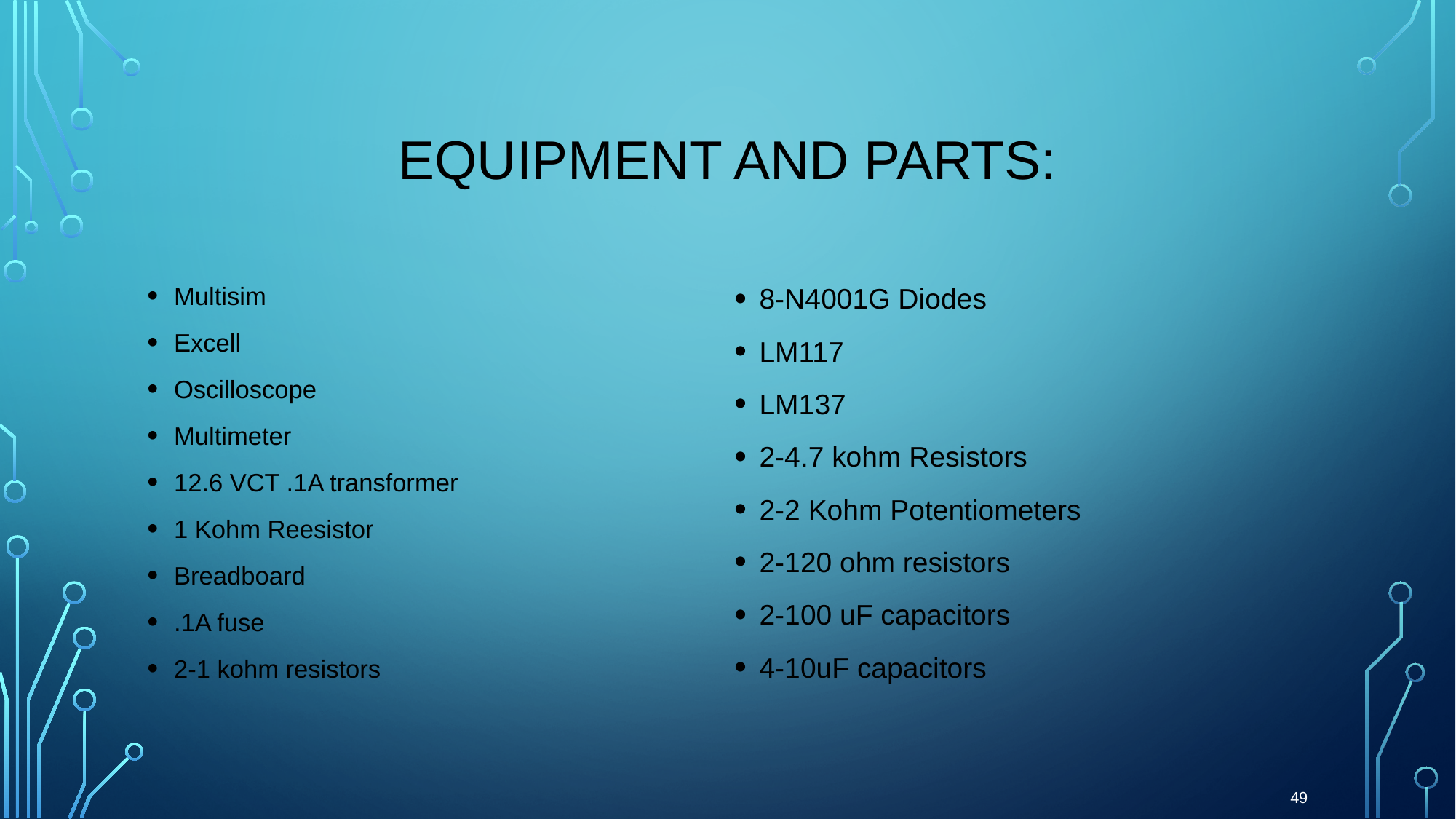

# Equipment and Parts:
Multisim
Excell
Oscilloscope
Multimeter
12.6 VCT .1A transformer
1 Kohm Reesistor
Breadboard
.1A fuse
2-1 kohm resistors
8-N4001G Diodes
LM117
LM137
2-4.7 kohm Resistors
2-2 Kohm Potentiometers
2-120 ohm resistors
2-100 uF capacitors
4-10uF capacitors

49